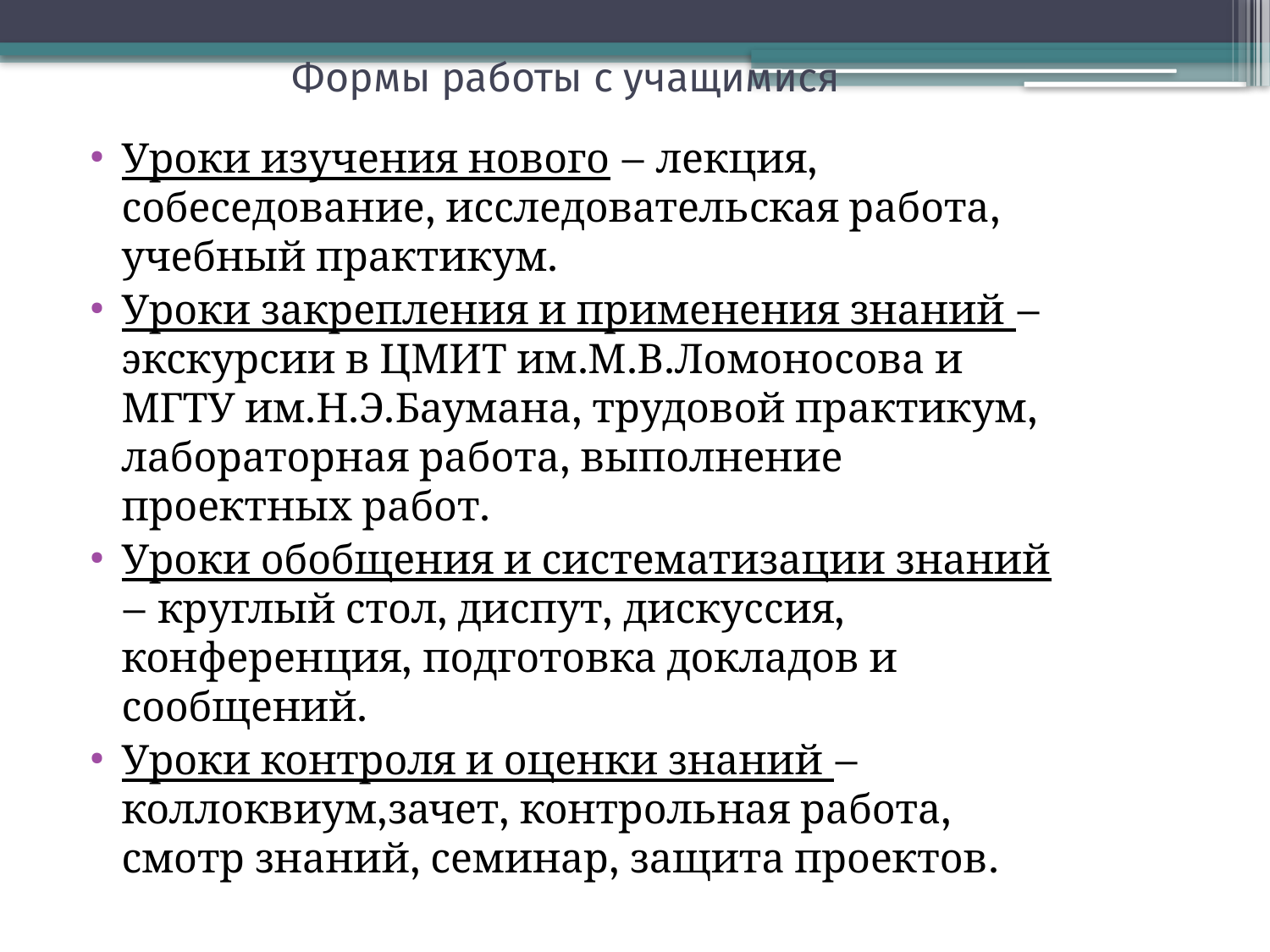

# Формы работы с учащимися
Уроки изучения нового – лекция, собеседование, исследовательская работа, учебный практикум.
Уроки закрепления и применения знаний – экскурсии в ЦМИТ им.М.В.Ломоносова и МГТУ им.Н.Э.Баумана, трудовой практикум, лабораторная работа, выполнение проектных работ.
Уроки обобщения и систематизации знаний – круглый стол, диспут, дискуссия, конференция, подготовка докладов и сообщений.
Уроки контроля и оценки знаний – коллоквиум,зачет, контрольная работа, смотр знаний, семинар, защита проектов.